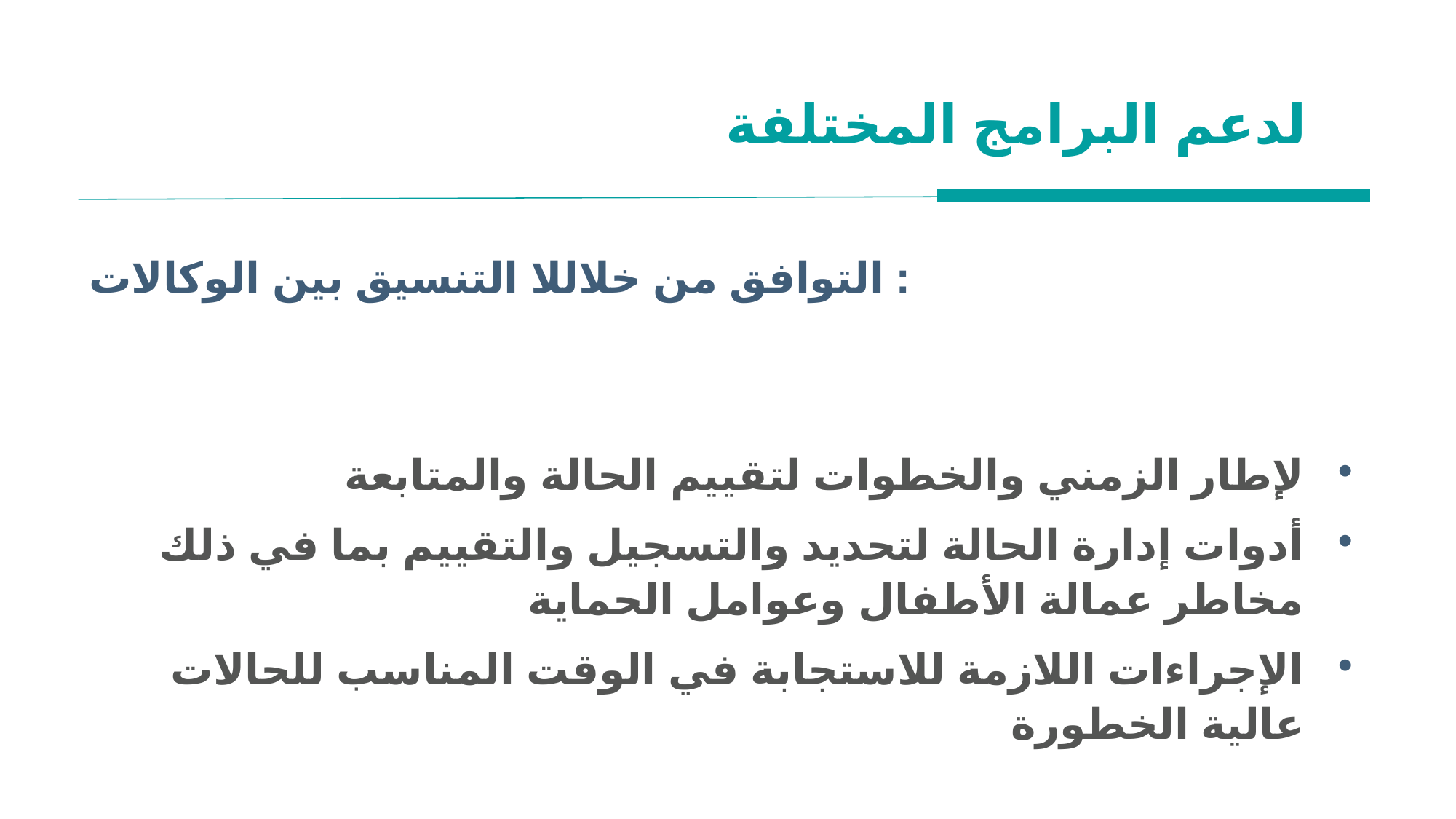

# لدعم البرامج المختلفة
التوافق من خلاللا التنسيق بين الوكالات :

لإطار الزمني والخطوات لتقييم الحالة والمتابعة
أدوات إدارة الحالة لتحديد والتسجيل والتقييم بما في ذلك مخاطر عمالة الأطفال وعوامل الحماية
الإجراءات اللازمة للاستجابة في الوقت المناسب للحالات عالية الخطورة